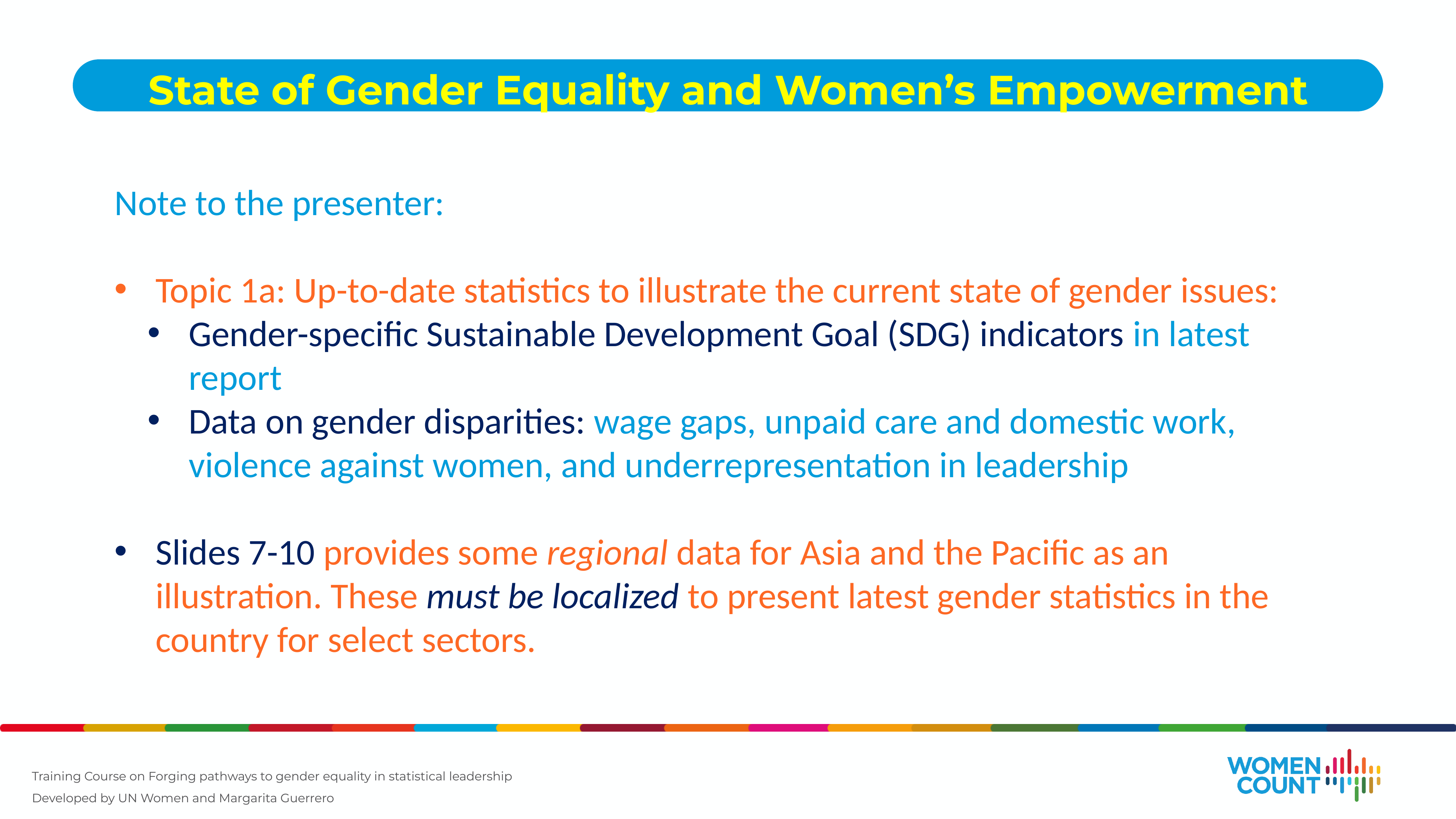

State of Gender Equality and Women’s Empowerment
Note to the presenter:

Topic 1a: Up-to-date statistics to illustrate the current state of gender issues:
Gender-specific Sustainable Development Goal (SDG) indicators in latest report
Data on gender disparities: wage gaps, unpaid care and domestic work, violence against women, and underrepresentation in leadership

Slides 7-10 provides some regional data for Asia and the Pacific as an illustration. These must be localized to present latest gender statistics in the country for select sectors.

Training Course on Forging pathways to gender equality in statistical leadership
Developed by UN Women and Margarita Guerrero